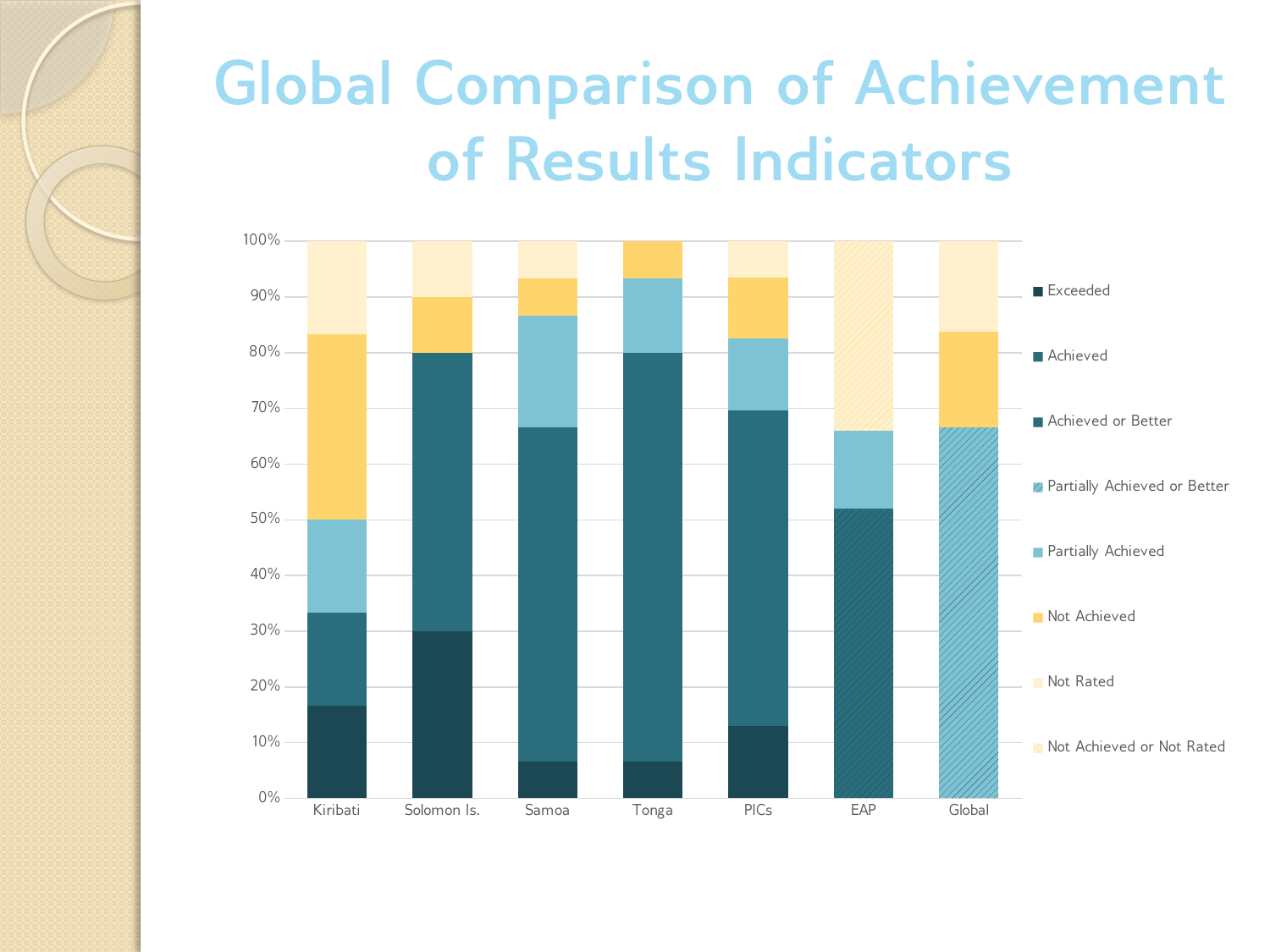

# Global Comparison of Achievement of Results Indicators

### Chart

| Category | Exceeded | Achieved | Achieved or Better | Partially Achieved or Better | Partially Achieved | Not Achieved | Not Rated | Not Achieved or Not Rated |
|---|---|---|---|---|---|---|---|---|
| Kiribati | 1.0 | 1.0 | None | None | 1.0 | 2.0 | 1.0 | None |
| Solomon Is. | 3.0 | 5.0 | None | None | 0.0 | 1.0 | 1.0 | None |
| Samoa | 1.0 | 9.0 | None | None | 3.0 | 1.0 | 1.0 | None |
| Tonga | 1.0 | 11.0 | None | None | 2.0 | 1.0 | 0.0 | None |
| PICs | 6.0 | 26.0 | None | None | 6.0 | 5.0 | 3.0 | None |
| EAP | None | None | 52.0 | None | 14.0 | None | None | 34.0 |
| Global | None | None | None | 66.0 | None | 17.0 | 16.0 | None |